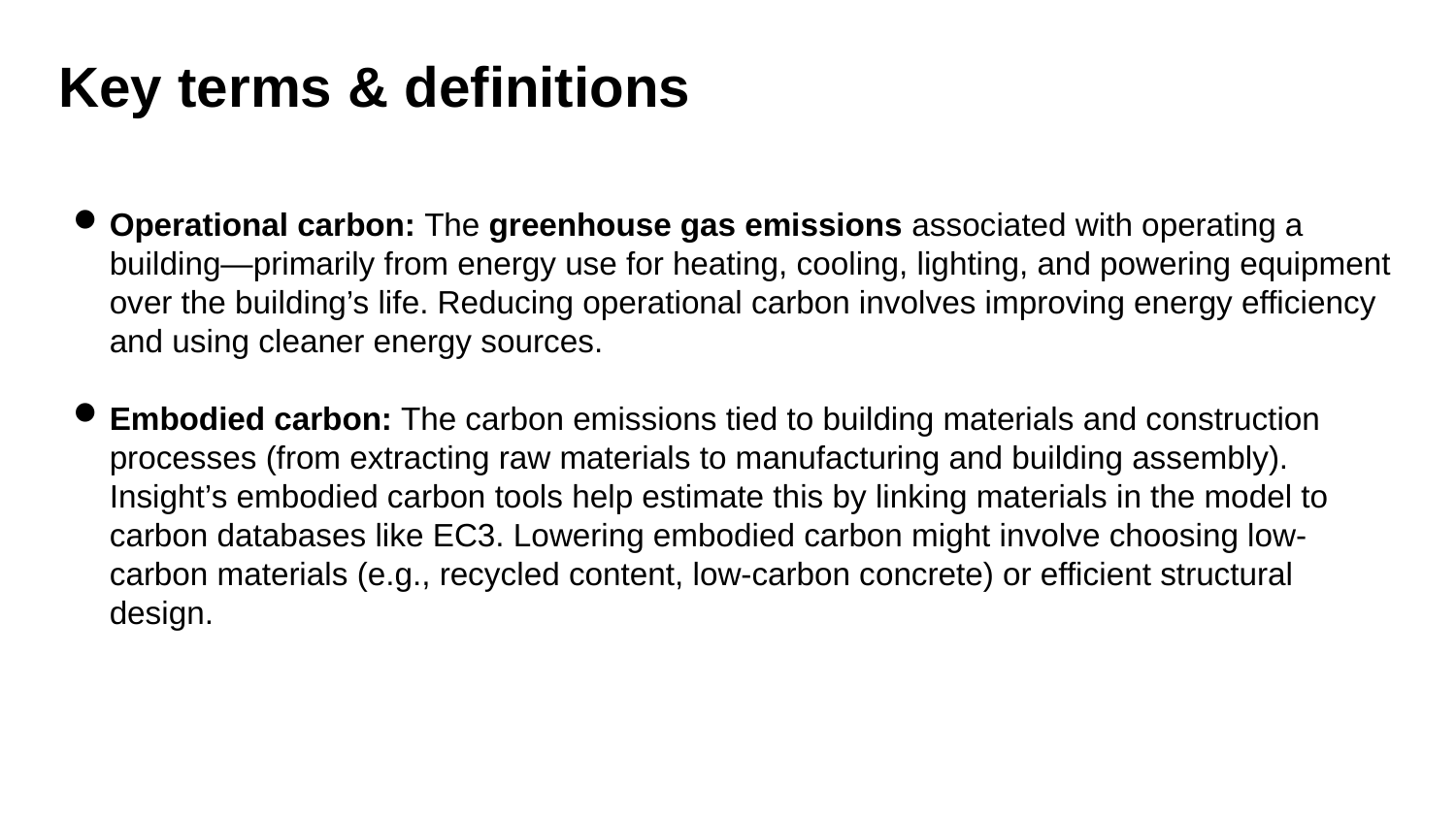

# Key terms & definitions
Operational carbon: The greenhouse gas emissions associated with operating a building—primarily from energy use for heating, cooling, lighting, and powering equipment over the building’s life. Reducing operational carbon involves improving energy efficiency and using cleaner energy sources.

Embodied carbon: The carbon emissions tied to building materials and construction processes (from extracting raw materials to manufacturing and building assembly). Insight’s embodied carbon tools help estimate this by linking materials in the model to carbon databases like EC3. Lowering embodied carbon might involve choosing low-carbon materials (e.g., recycled content, low-carbon concrete) or efficient structural design.